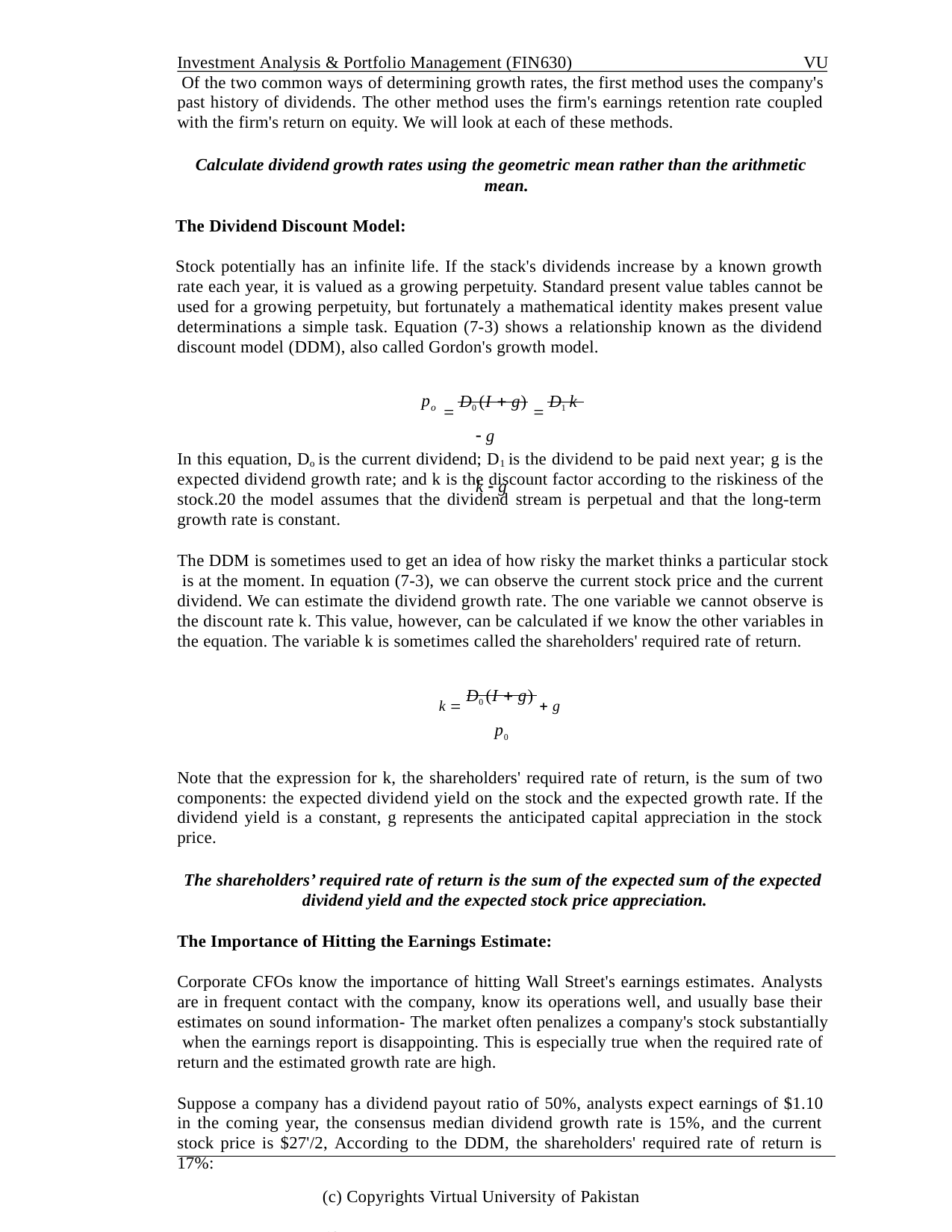

Investment Analysis & Portfolio Management (FIN630)	VU  Of the two common ways of determining growth rates, the first method uses the company's  past history of dividends. The other method uses the firm's earnings retention rate coupled  with the firm's return on equity. We will look at each of these methods.

Calculate dividend growth rates using the geometric mean rather than the arithmetic  mean.

The Dividend Discount Model:

Stock potentially has an infinite life. If the stack's dividends increase by a known growth  rate each year, it is valued as a growing perpetuity. Standard present value tables cannot be  used for a growing perpetuity, but fortunately a mathematical identity makes present value  determinations a simple task. Equation (7-3) shows a relationship known as the dividend  discount model (DDM), also called Gordon's growth model.

= D0 (I + g) = D1  k − g	k − g
p
o

In this equation, Do is the current dividend; D1 is the dividend to be paid next year; g is the  expected dividend growth rate; and k is the discount factor according to the riskiness of the  stock.20 the model assumes that the dividend stream is perpetual and that the long-term  growth rate is constant.

The DDM is sometimes used to get an idea of how risky the market thinks a particular stock  is at the moment. In equation (7-3), we can observe the current stock price and the current  dividend. We can estimate the dividend growth rate. The one variable we cannot observe is  the discount rate k. This value, however, can be calculated if we know the other variables in  the equation. The variable k is sometimes called the shareholders' required rate of return.
k = D0 (I + g) + g  p0

Note that the expression for k, the shareholders' required rate of return, is the sum of two  components: the expected dividend yield on the stock and the expected growth rate. If the  dividend yield is a constant, g represents the anticipated capital appreciation in the stock  price.

The shareholders’ required rate of return is the sum of the expected sum of the expected  dividend yield and the expected stock price appreciation.

The Importance of Hitting the Earnings Estimate:

Corporate CFOs know the importance of hitting Wall Street's earnings estimates. Analysts  are in frequent contact with the company, know its operations well, and usually base their  estimates on sound information- The market often penalizes a company's stock substantially  when the earnings report is disappointing. This is especially true when the required rate of  return and the estimated growth rate are high.

Suppose a company has a dividend payout ratio of 50%, analysts expect earnings of $1.10  in the coming year, the consensus median dividend growth rate is 15%, and the current  stock price is $27'/2, According to the DDM, the shareholders' required rate of return is  17%:
(c) Copyrights Virtual University of Pakistan	49